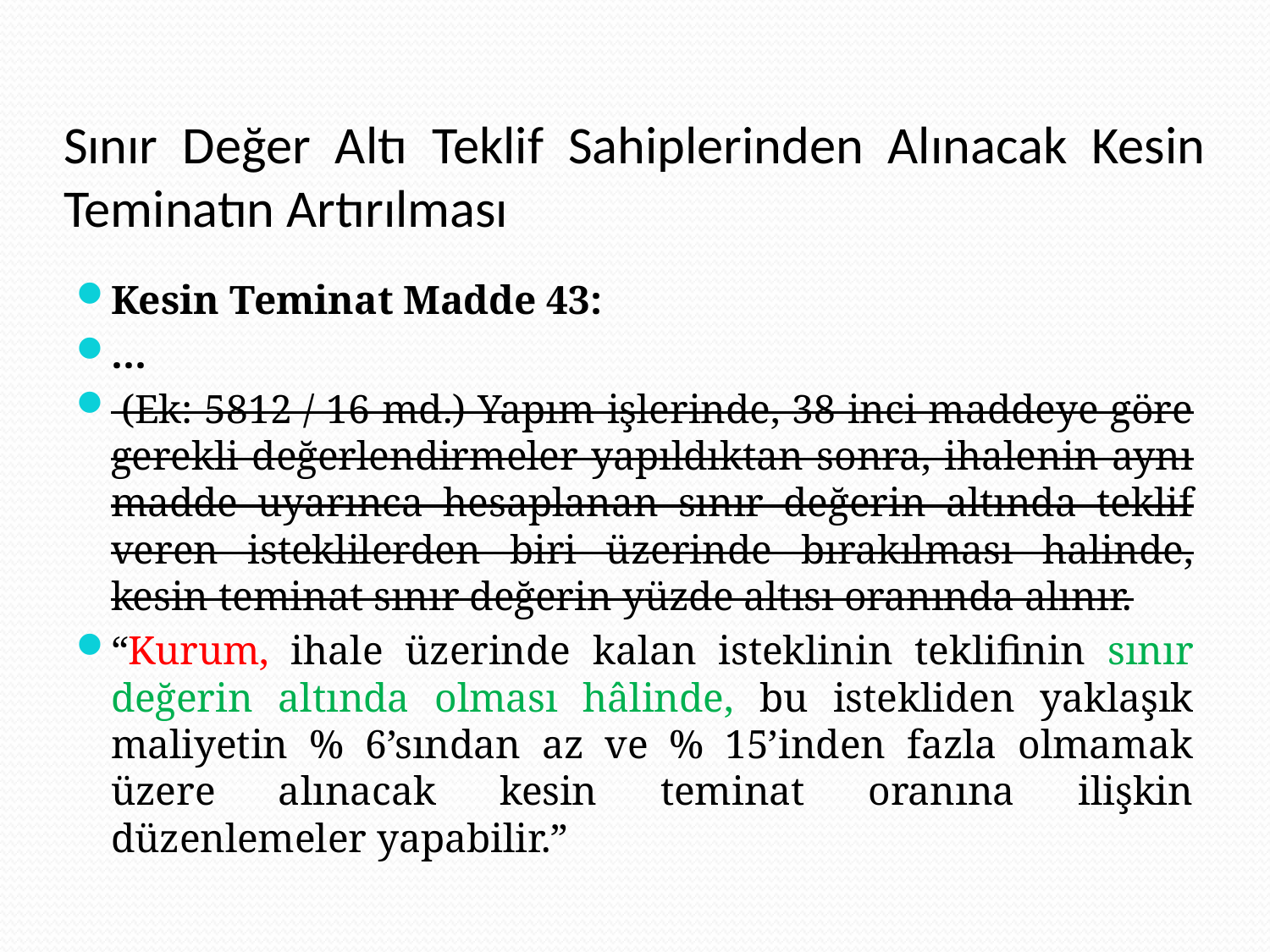

# Sınır Değer Altı Teklif Sahiplerinden Alınacak Kesin Teminatın Artırılması
Kesin Teminat Madde 43:
…
 (Ek: 5812 / 16 md.) Yapım işlerinde, 38 inci maddeye göre gerekli değerlendirmeler yapıldıktan sonra, ihalenin aynı madde uyarınca hesaplanan sınır değerin altında teklif veren isteklilerden biri üzerinde bırakılması halinde, kesin teminat sınır değerin yüzde altısı oranında alınır.
“Kurum, ihale üzerinde kalan isteklinin teklifinin sınır değerin altında olması hâlinde, bu istekliden yaklaşık maliyetin % 6’sından az ve % 15’inden fazla olmamak üzere alınacak kesin teminat oranına ilişkin düzenlemeler yapabilir.”